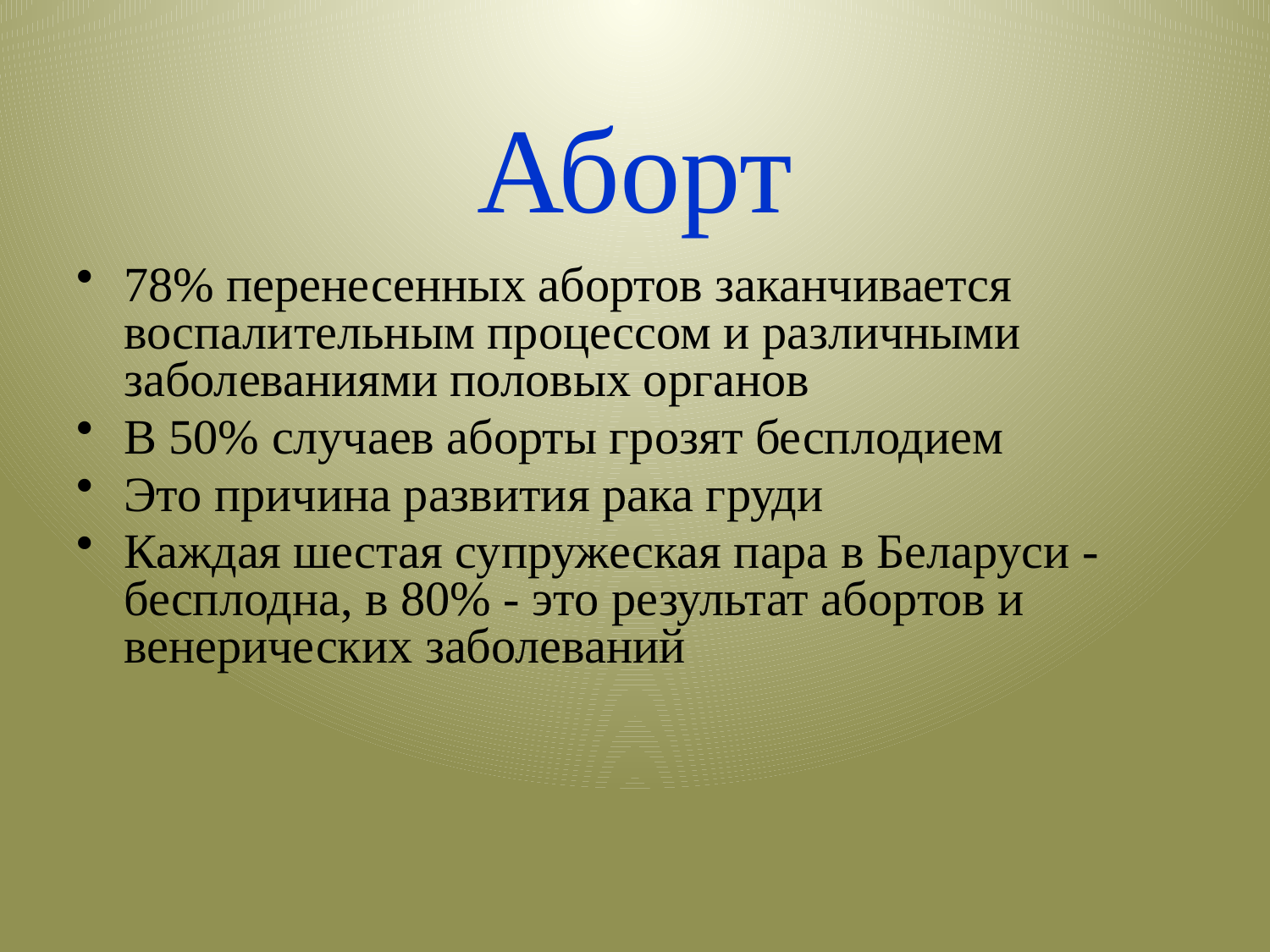

# Аборт
78% перенесенных абортов заканчивается воспалительным процессом и различными заболеваниями половых органов
В 50% случаев аборты грозят бесплодием
Это причина развития рака груди
Каждая шестая супружеская пара в Беларуси - бесплодна, в 80% - это результат абортов и венерических заболеваний